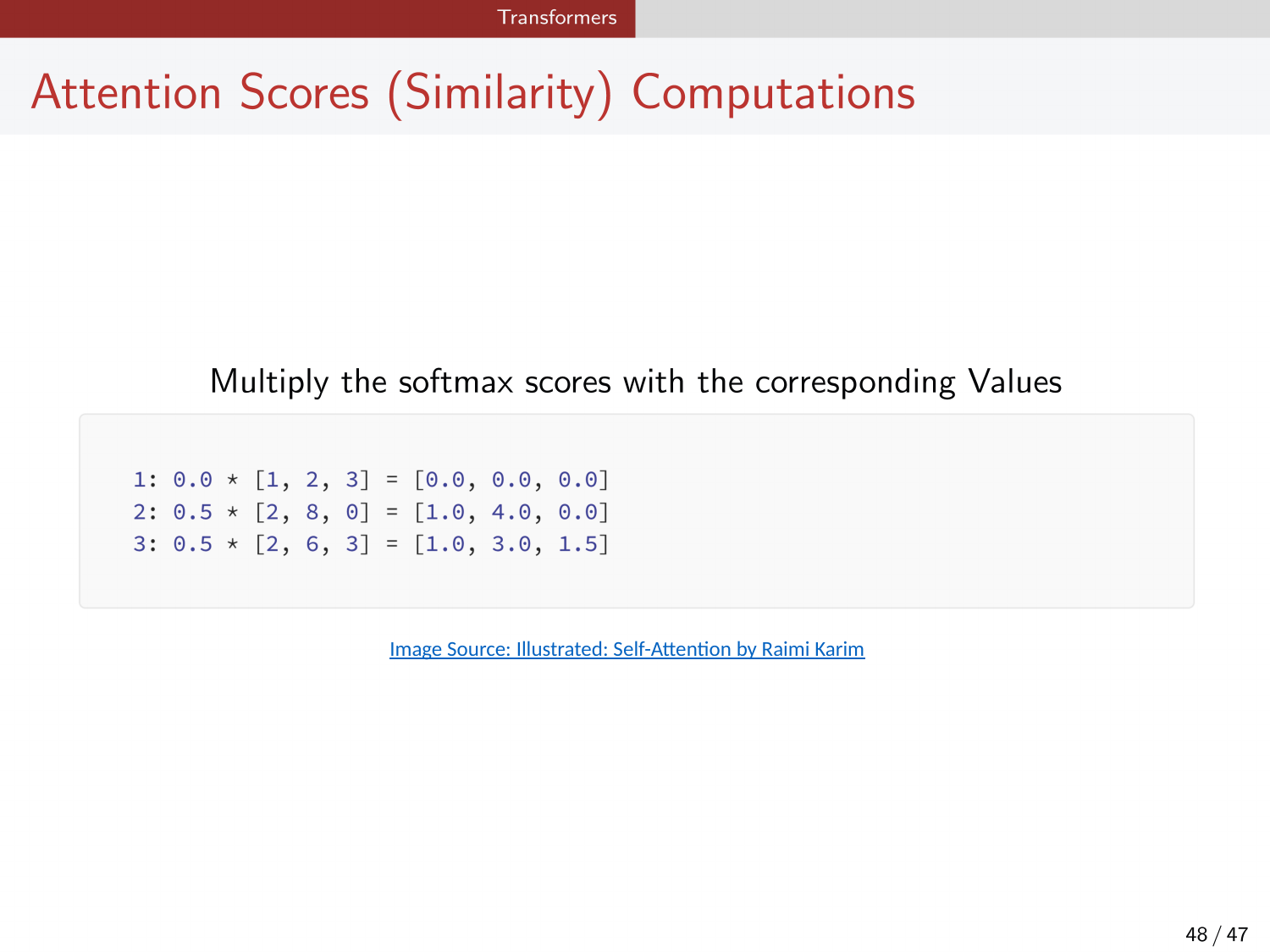

Image Source: Illustrated: Self-Attention by Raimi Karim